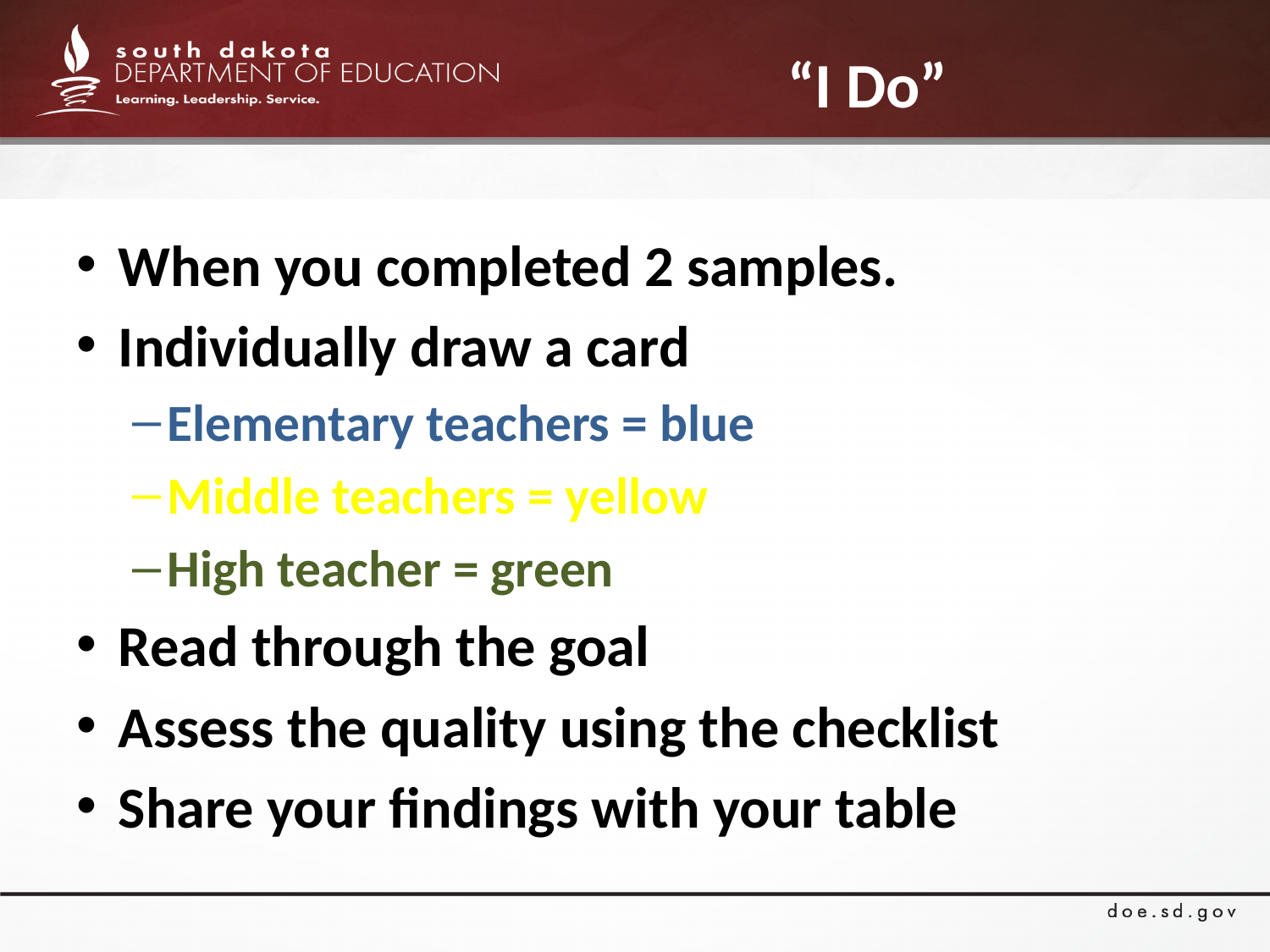

# “I Do”
When you completed 2 samples.
Individually draw a card
Elementary teachers = blue
Middle teachers = yellow
High teacher = green
Read through the goal
Assess the quality using the checklist
Share your findings with your table